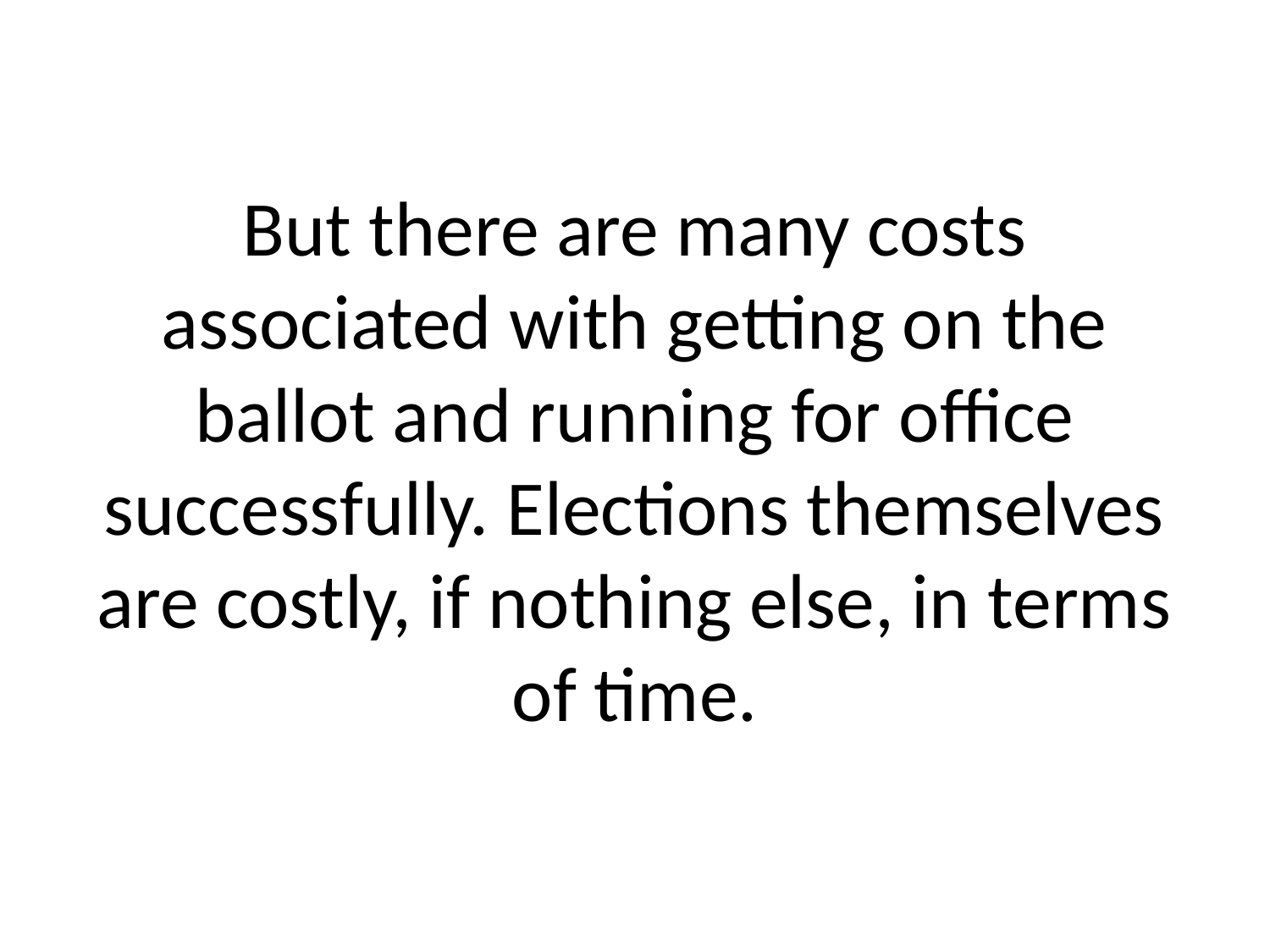

# But there are many costs associated with getting on the ballot and running for office successfully. Elections themselves are costly, if nothing else, in terms of time.